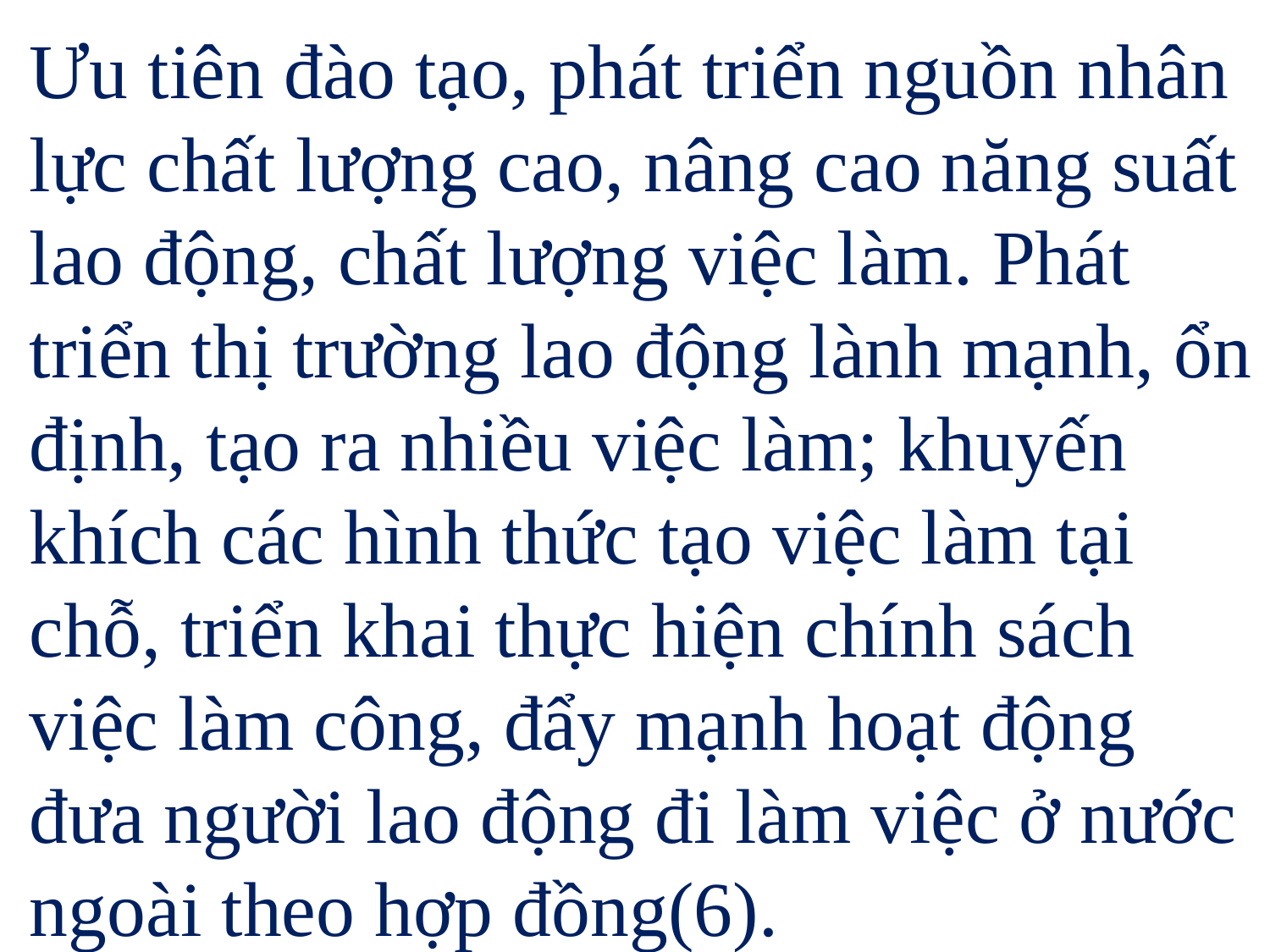

Ưu tiên đào tạo, phát triển nguồn nhân lực chất lượng cao, nâng cao năng suất lao động, chất lượng việc làm. Phát triển thị trường lao động lành mạnh, ổn định, tạo ra nhiều việc làm; khuyến khích các hình thức tạo việc làm tại chỗ, triển khai thực hiện chính sách việc làm công, đẩy mạnh hoạt động đưa người lao động đi làm việc ở nước ngoài theo hợp đồng(6).